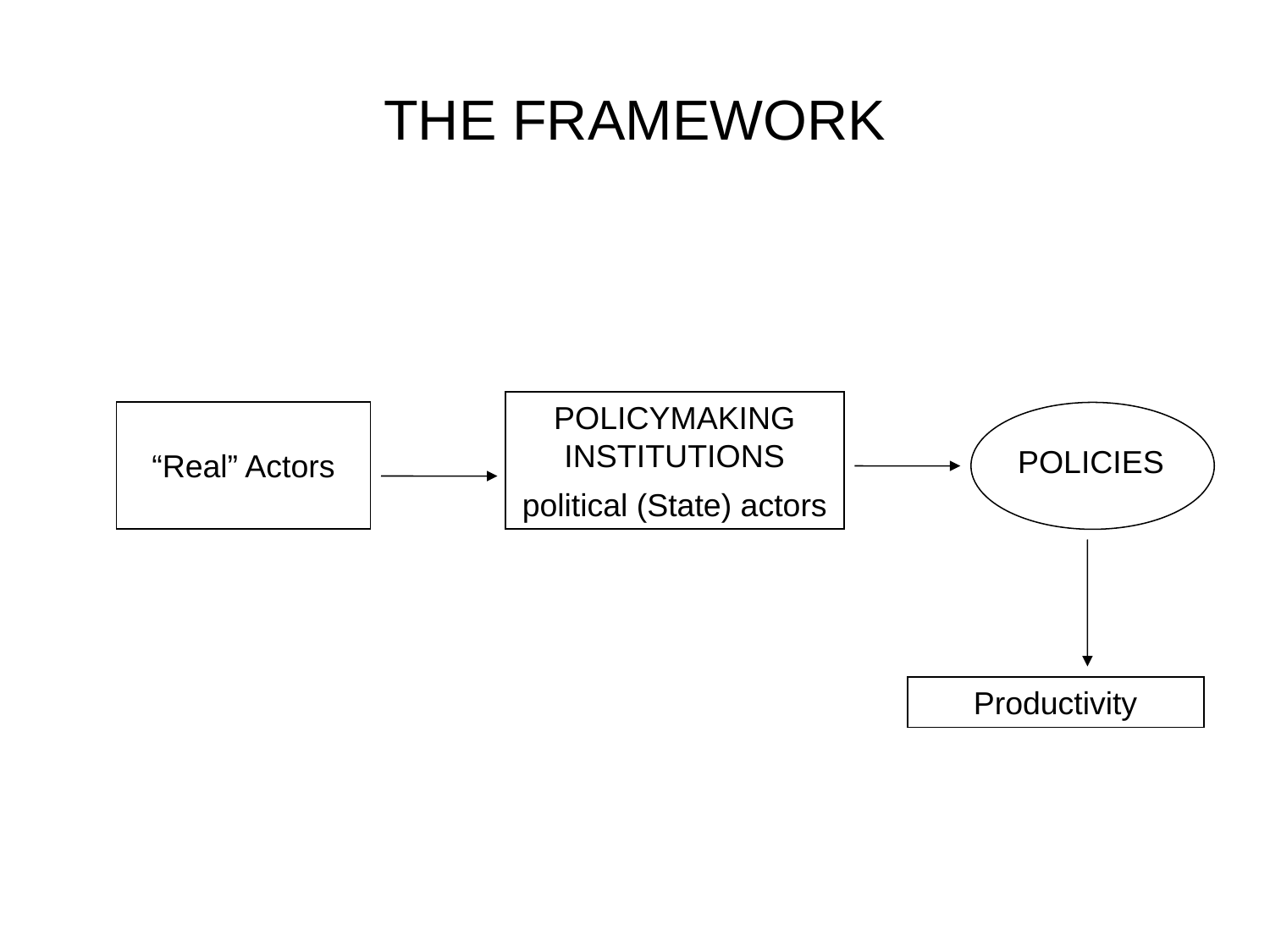

# THE FRAMEWORK
POLICYMAKING INSTITUTIONS
political (State) actors

“Real” Actors
POLICIES

Productivity